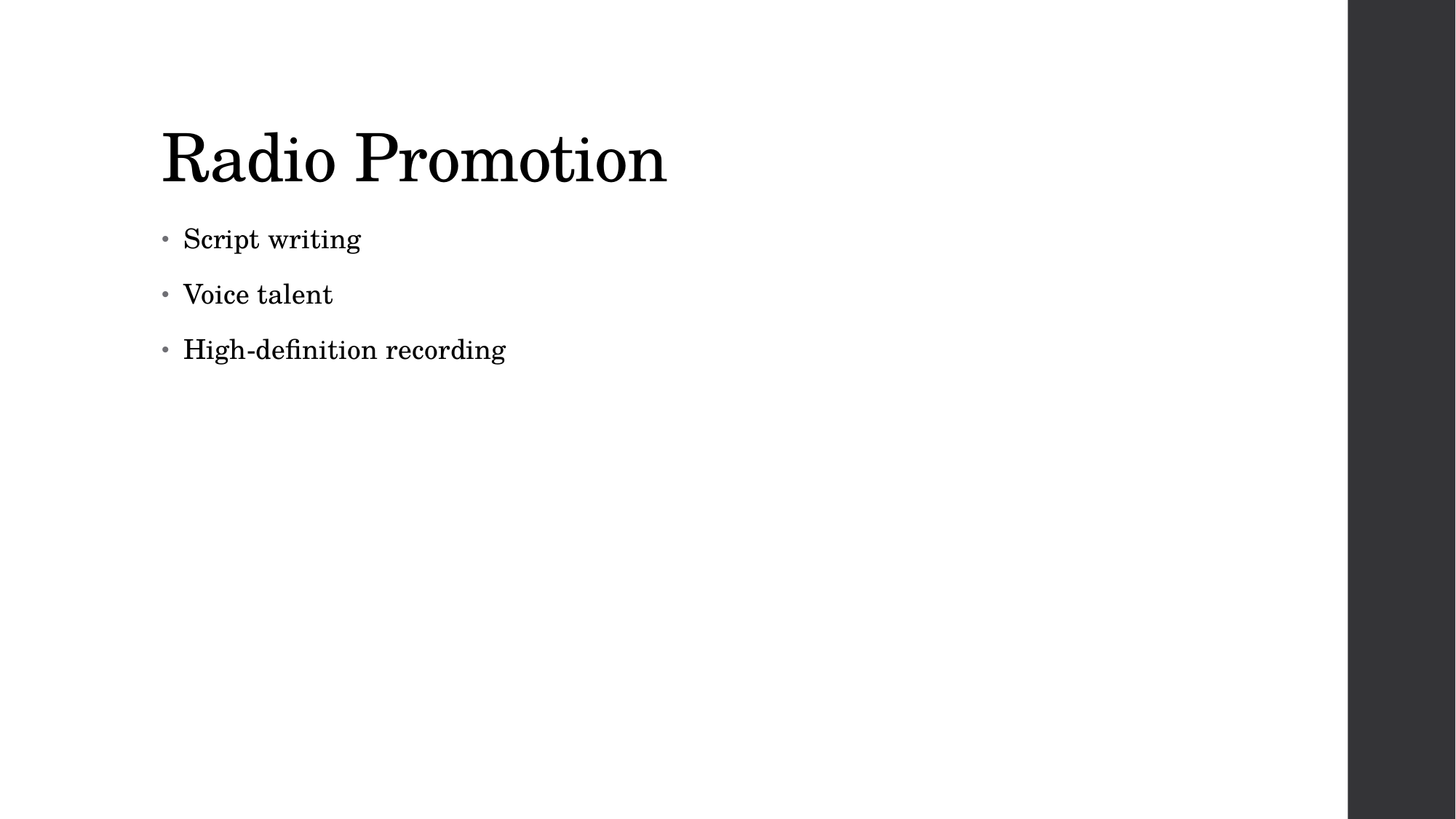

# Radio Promotion
Script writing
Voice talent
High-definition recording